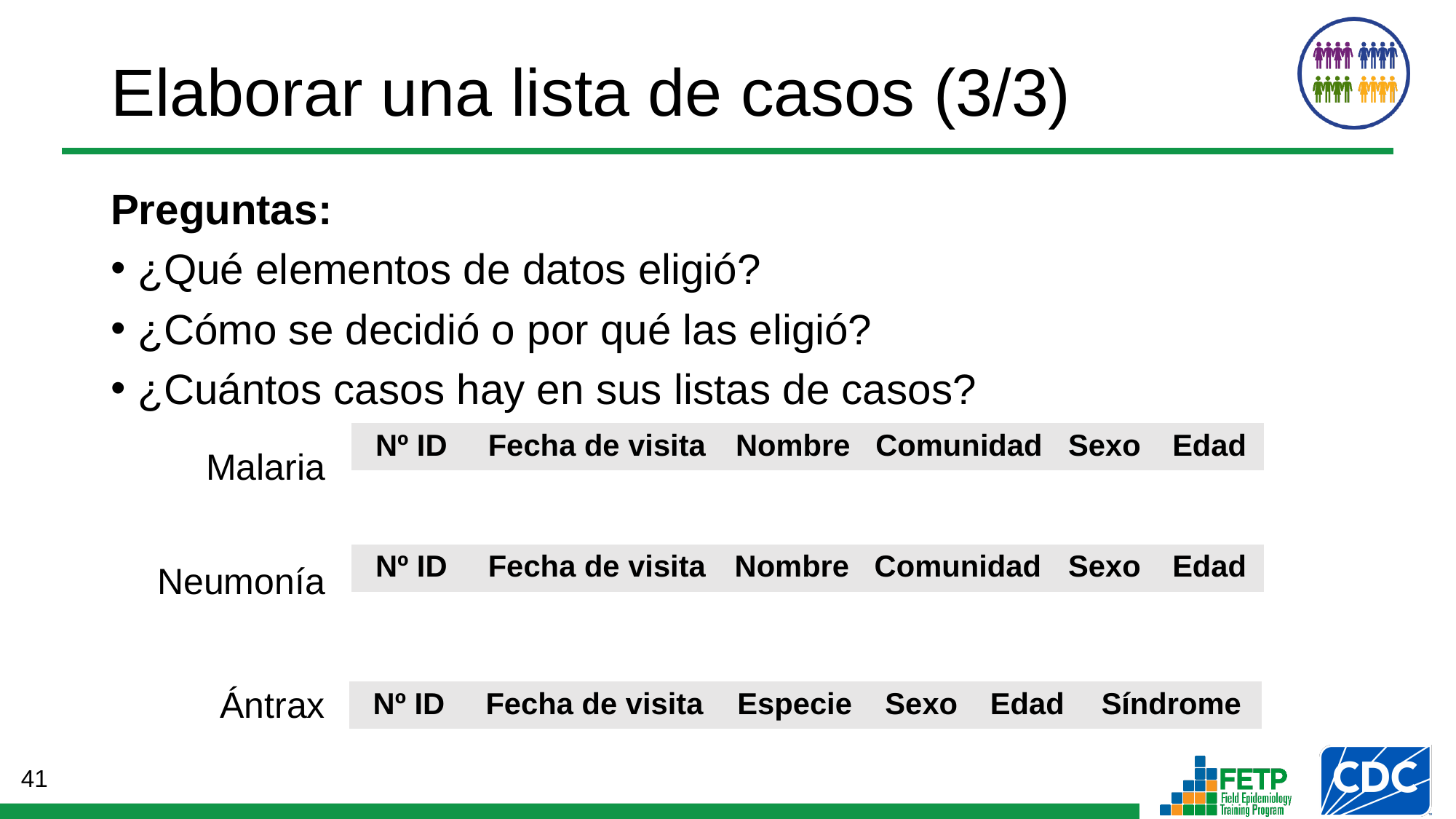

# Elaborar una lista de casos (3/3)
Preguntas:
¿Qué elementos de datos eligió?
¿Cómo se decidió o por qué las eligió?
¿Cuántos casos hay en sus listas de casos?

| Nº ID | Fecha de visita | Nombre | Comunidad | Sexo | Edad |
| --- | --- | --- | --- | --- | --- |
Malaria

Neumonía

Ántrax
| Nº ID | Fecha de visita | Nombre | Comunidad | Sexo | Edad |
| --- | --- | --- | --- | --- | --- |
| Nº ID | Fecha de visita | Especie | Sexo | Edad | Síndrome |
| --- | --- | --- | --- | --- | --- |